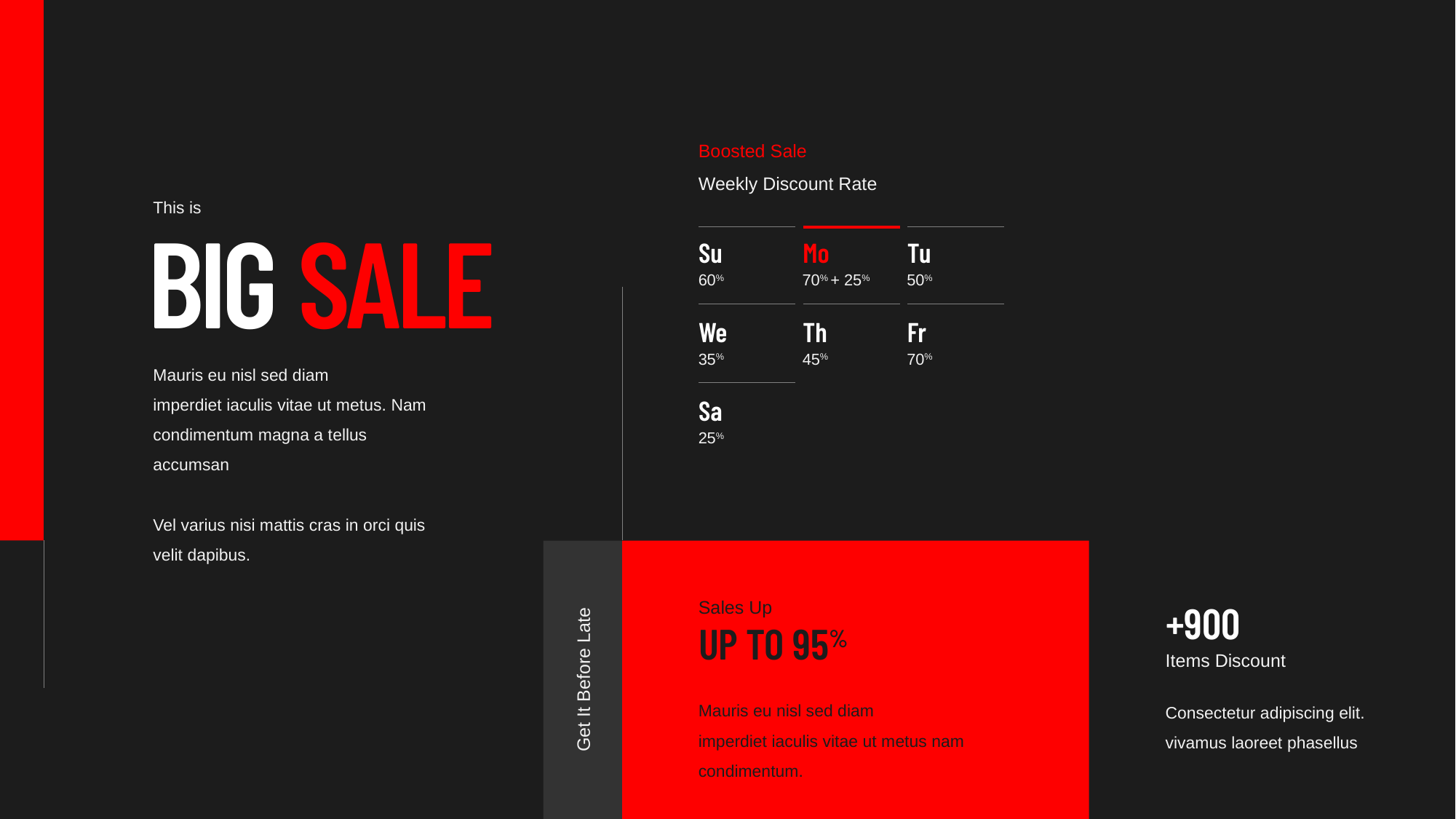

Boosted Sale
Weekly Discount Rate
This is
BIG SALE
Su
Mo
Tu
60%
70% + 25%
50%
We
Th
Fr
35%
45%
70%
Mauris eu nisl sed diam
imperdiet iaculis vitae ut metus. Nam condimentum magna a tellus accumsan

Vel varius nisi mattis cras in orci quis velit dapibus.
Sa
25%
Sales Up
+900
UP TO 95%
Items Discount
Get It Before Late
Mauris eu nisl sed diam
imperdiet iaculis vitae ut metus nam condimentum.
Consectetur adipiscing elit. vivamus laoreet phasellus